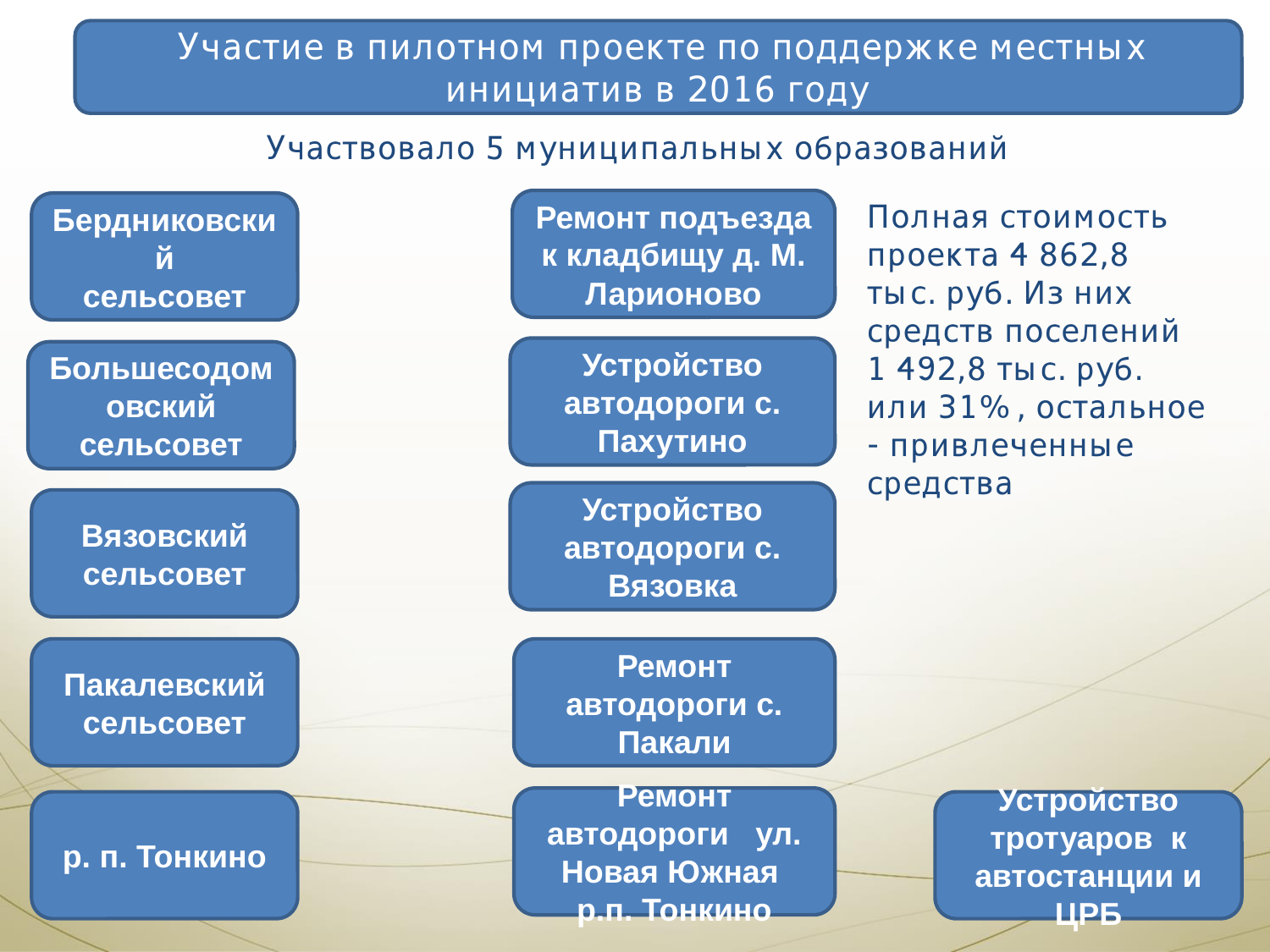

Участие в пилотном проекте по поддержке местных инициатив в 2016 году
Участвовало 5 муниципальных образований

Ремонт подъезда к кладбищу д. М. Ларионово
Полная стоимость проекта 4 862,8 тыс. руб. Из них средств поселений 1 492,8 тыс. руб. или 31%, остальное - привлеченные средства
Бердниковский
сельсовет
Устройство автодороги с. Пахутино
Большесодомовский сельсовет

Устройство автодороги с. Вязовка
Вязовский сельсовет
Пакалевский сельсовет
Ремонт автодороги с. Пакали
Ремонт автодороги   ул. Новая Южная  р.п. Тонкино
р. п. Тонкино
Устройство тротуаров  к автостанции и ЦРБ
65